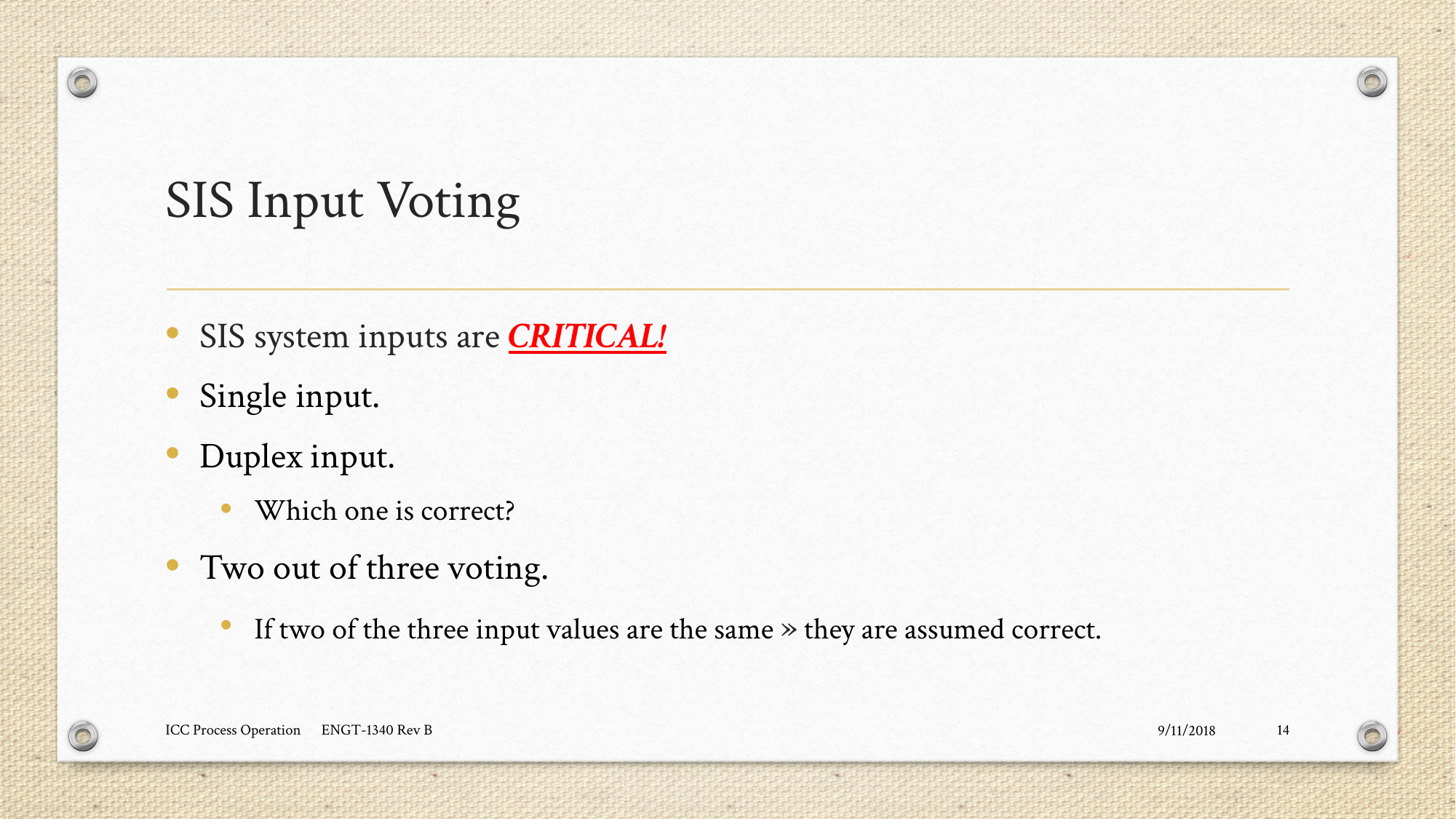

# SIS Input Voting
SIS system inputs are CRITICAL!
Single input.
Duplex input.
Which one is correct?
Two out of three voting.
If two of the three input values are the same » they are assumed correct.
ICC Process Operation      ENGT-1340 Rev B
9/11/2018
14